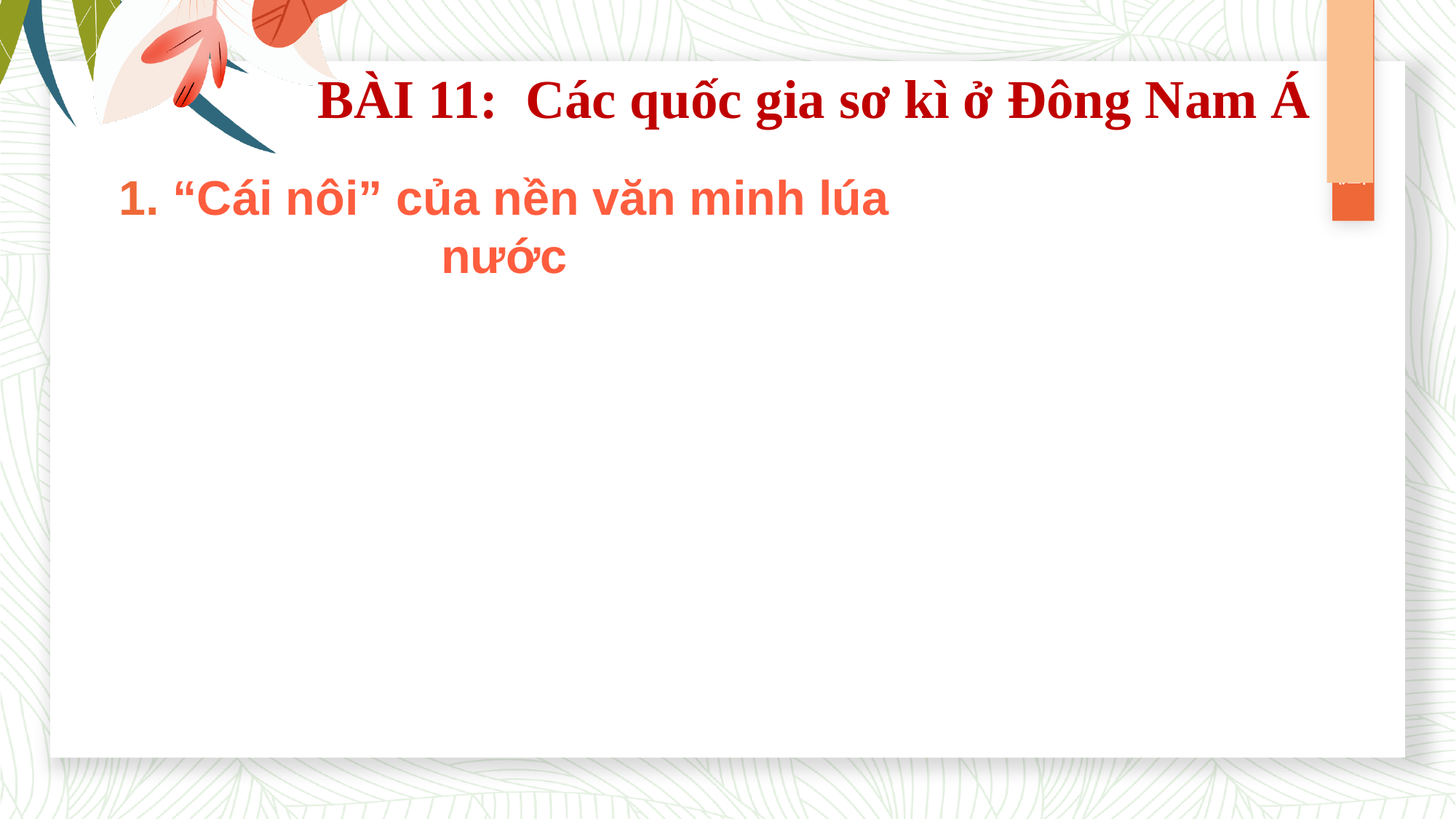

BÀI 11:  Các quốc gia sơ kì ở Đông Nam Á
1. “Cái nôi” của nền văn minh lúa nước